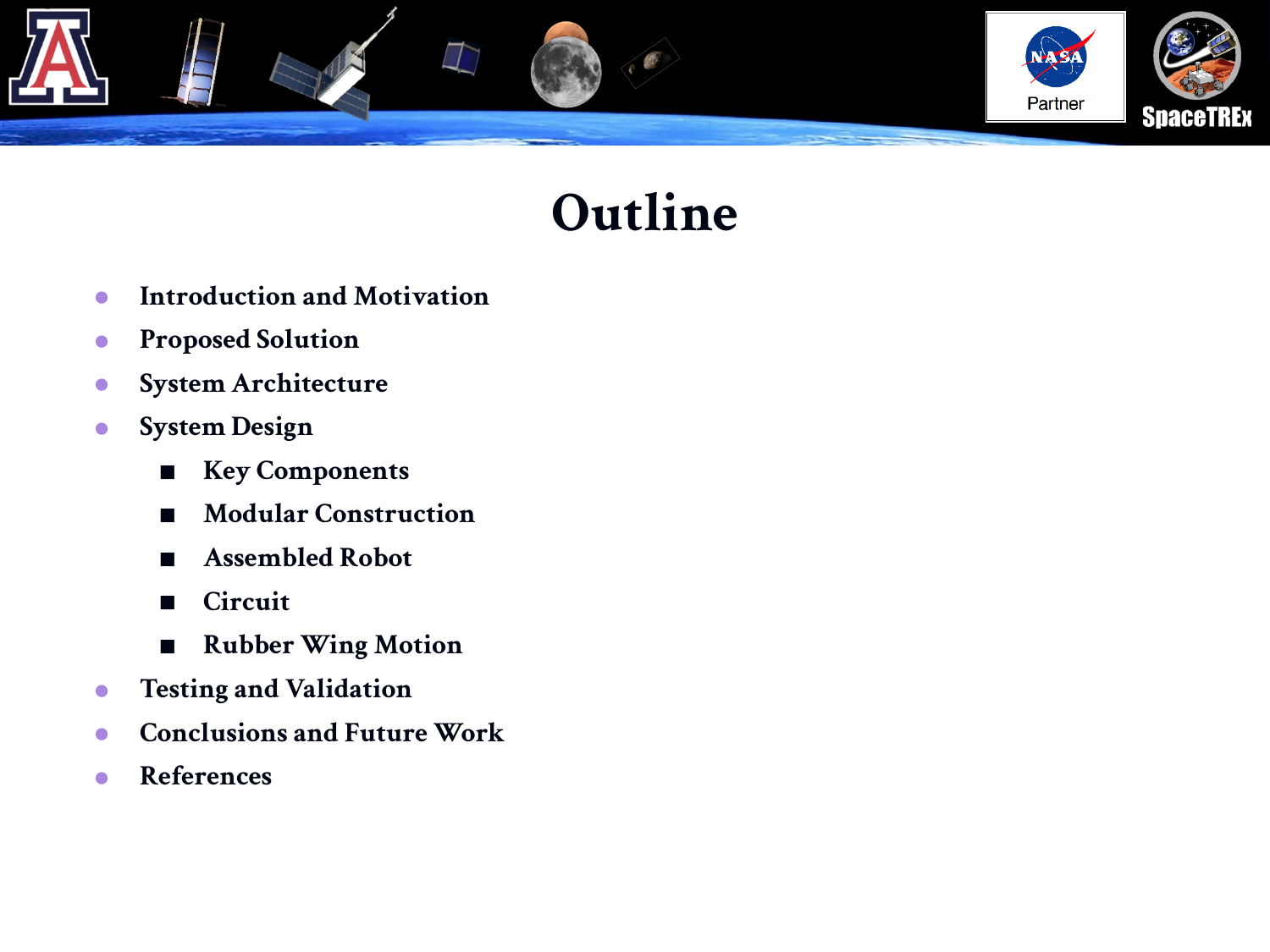

# Outline
Introduction and Motivation
Proposed Solution
System Architecture
System Design
Key Components
Modular Construction
Assembled Robot
Circuit
Rubber Wing Motion
Testing and Validation
Conclusions and Future Work
References